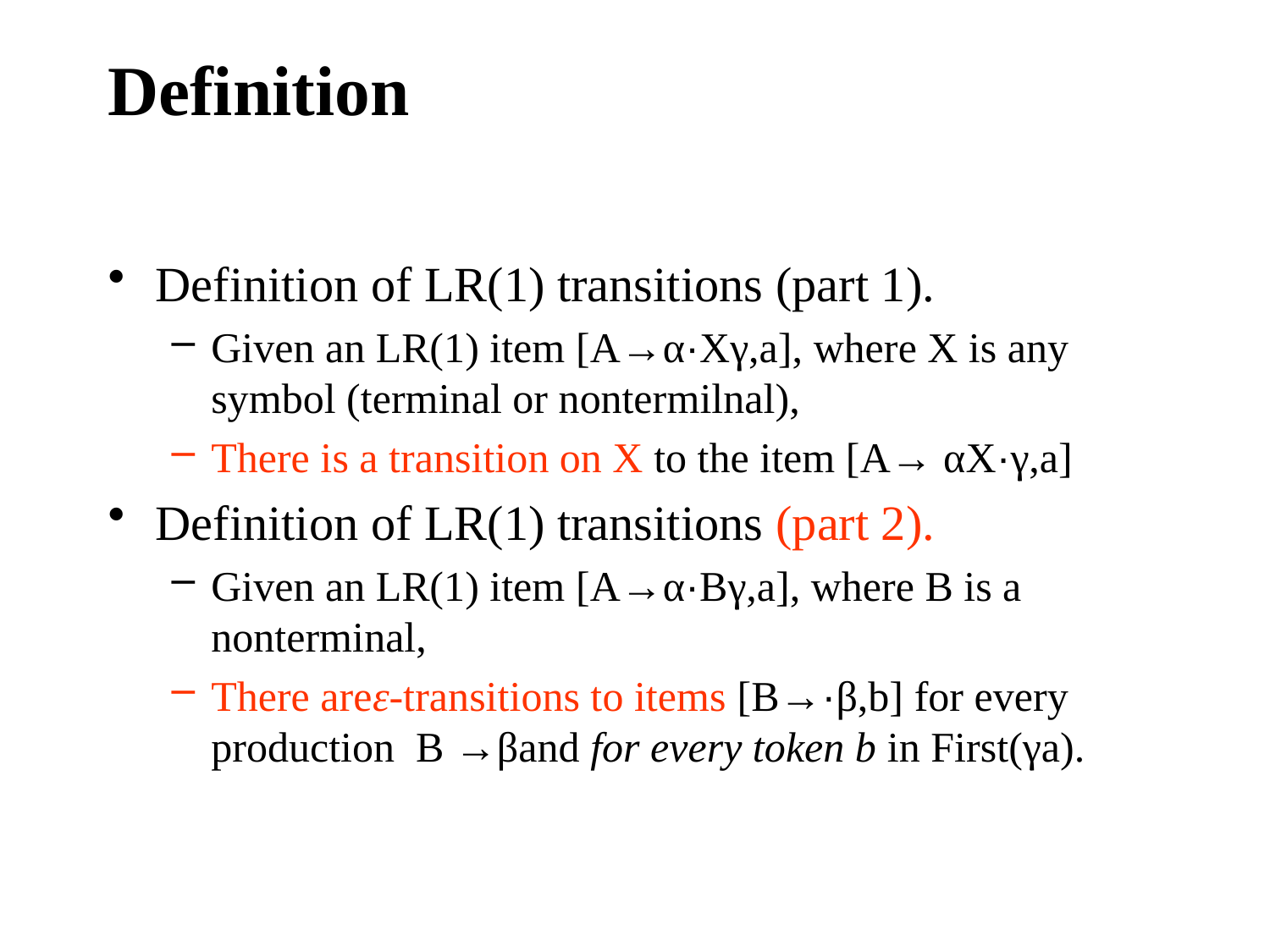

# Definition
Definition of LR(1) transitions (part 1).
Given an LR(1) item [A→α·Xγ,a], where X is any symbol (terminal or nontermilnal),
There is a transition on X to the item [A→ αX·γ,a]
Definition of LR(1) transitions (part 2).
Given an LR(1) item [A→α·Bγ,a], where B is a nonterminal,
There areε-transitions to items [B→·β,b] for every production  B →βand for every token b in First(γa).